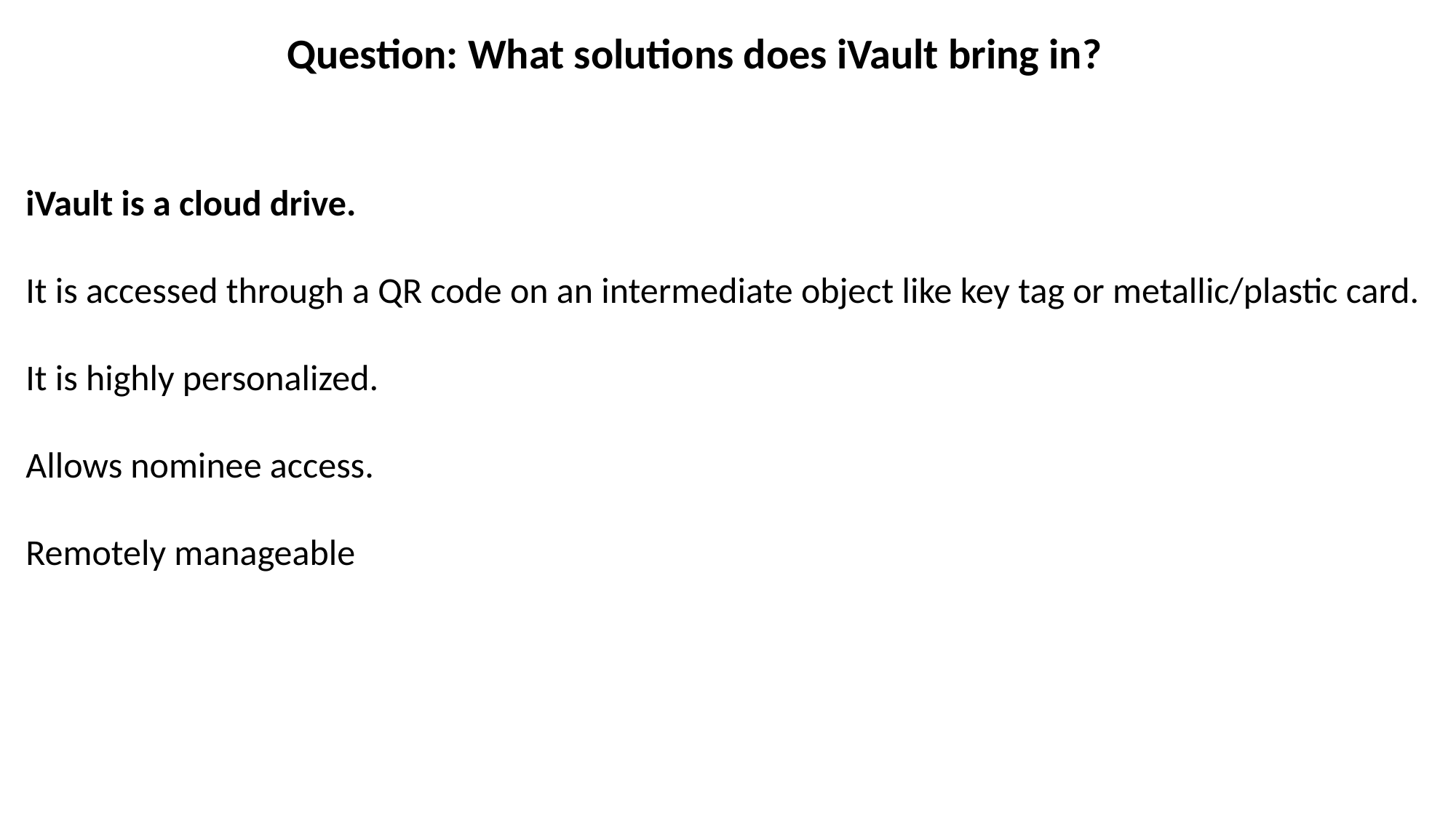

Question: What solutions does iVault bring in?
iVault is a cloud drive.

It is accessed through a QR code on an intermediate object like key tag or metallic/plastic card.

It is highly personalized.

Allows nominee access.

Remotely manageable